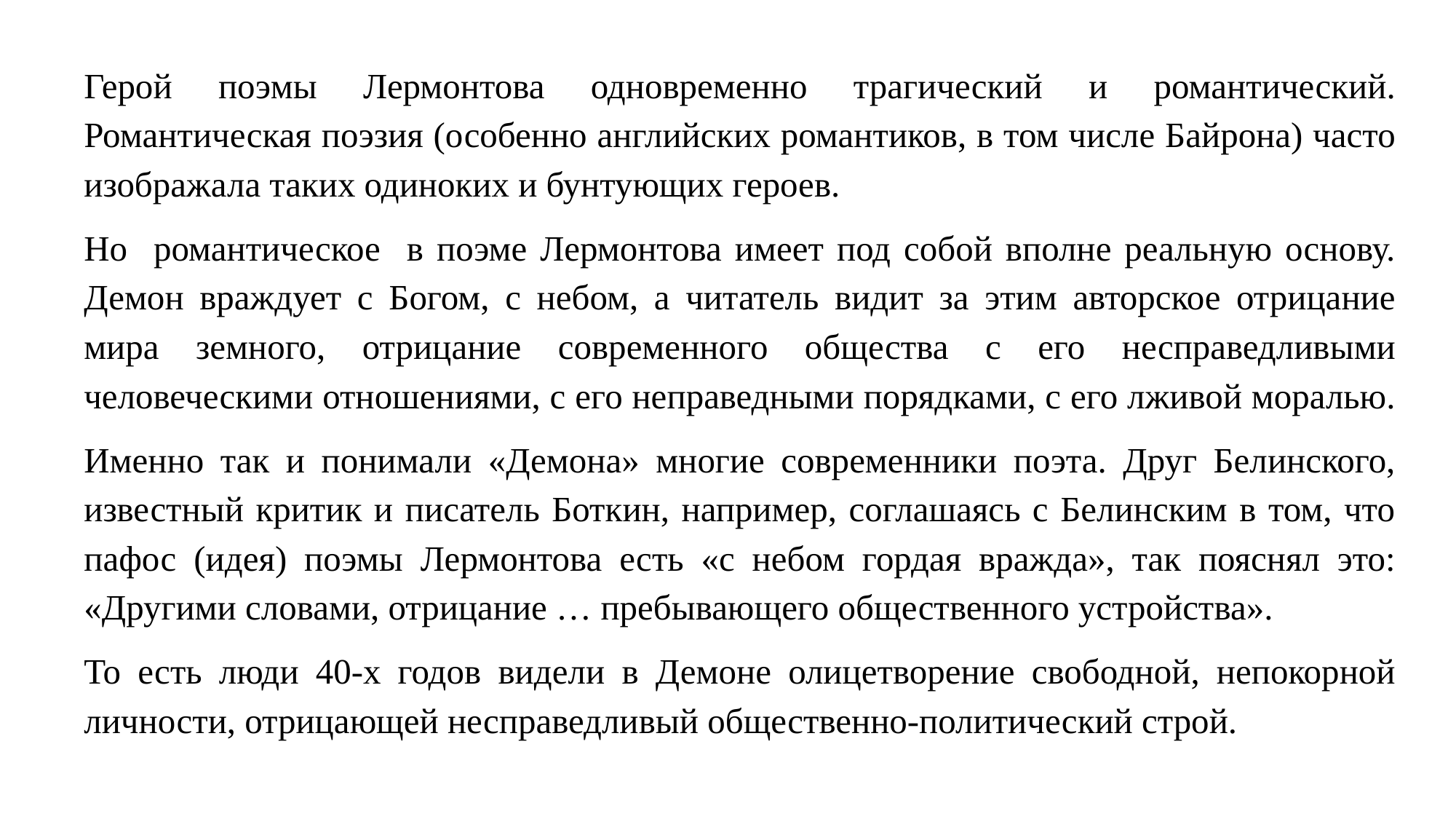

#
Герой поэмы Лермонтова одновременно трагический и романтический. Романтическая поэзия (особенно английских романтиков, в том числе Байрона) часто изображала таких одиноких и бунтующих героев.
Но  романтическое  в поэме Лермонтова имеет под собой вполне реальную основу. Демон враждует с Богом, с небом, а читатель видит за этим авторское отрицание мира земного, отрицание современного общества с его несправедливыми человеческими отношениями, с его неправедными порядками, с его лживой моралью.
Именно так и понимали «Демона» многие современники поэта. Друг Белинского, известный критик и писатель Боткин, например, соглашаясь с Белинским в том, что пафос (идея) поэмы Лермонтова есть «с небом гордая вражда», так пояснял это: «Другими словами, отрицание … пребывающего общественного устройства».
То есть люди 40-х годов видели в Демоне олицетворение свободной, непокорной личности, отрицающей несправедливый общественно-политический строй.